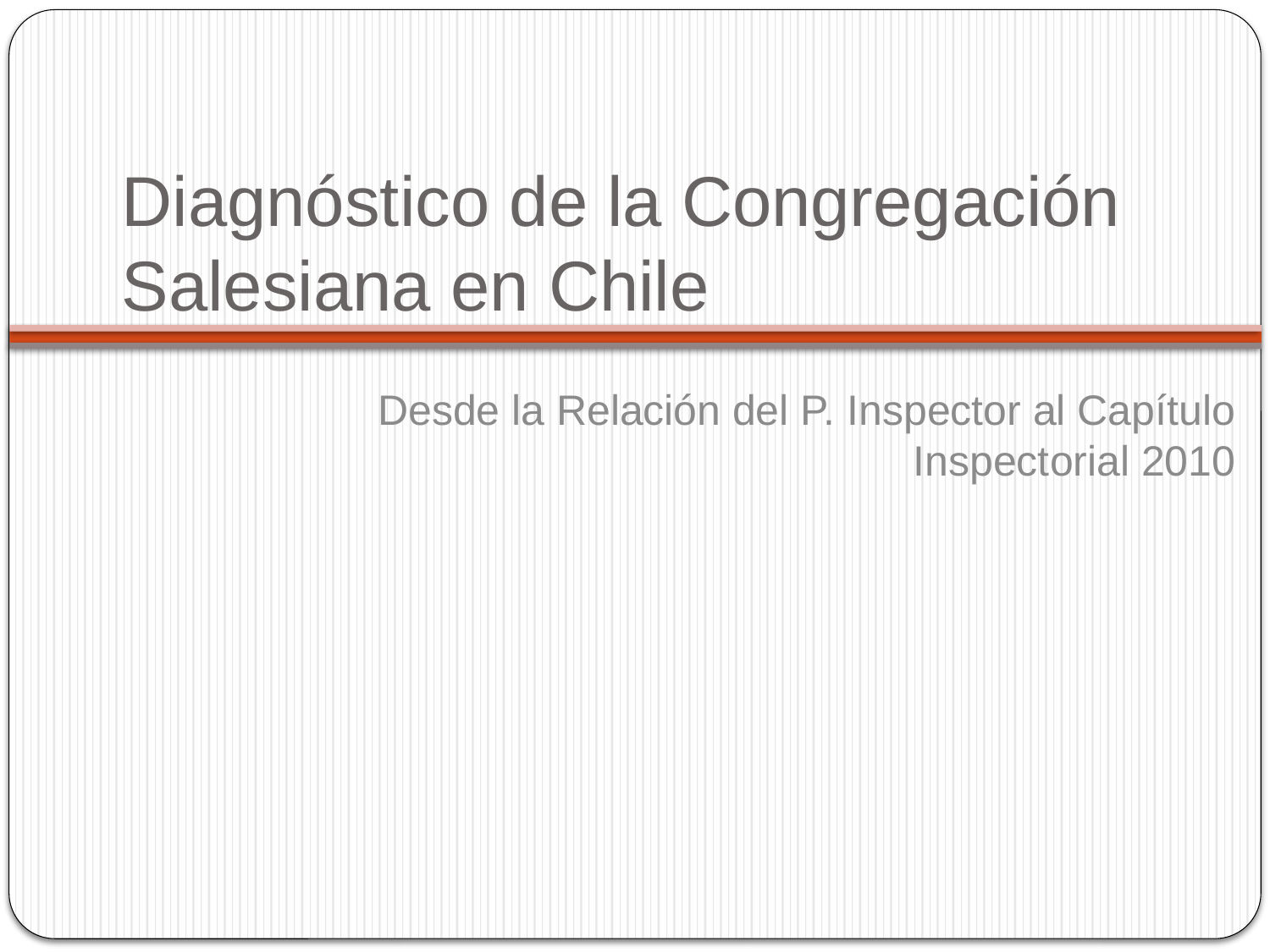

# Diagnóstico de la Congregación Salesiana en Chile
Desde la Relación del P. Inspector al Capítulo Inspectorial 2010